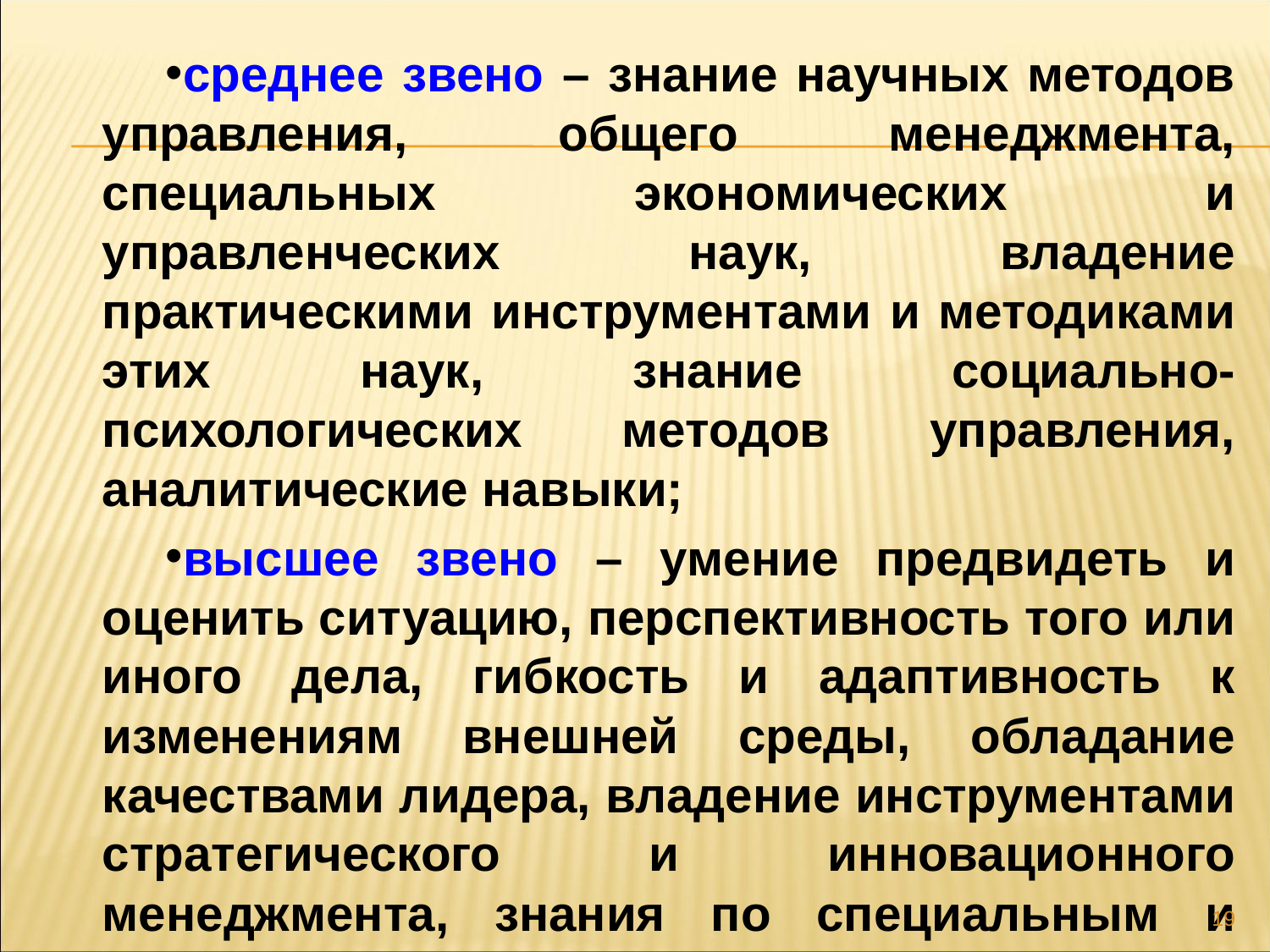

среднее звено – знание научных методов управления, общего менеджмента, специальных экономических и управленческих наук, владение практическими инструментами и методиками этих наук, знание социально-психологических методов управления, аналитические навыки;
высшее звено – умение предвидеть и оценить ситуацию, перспективность того или иного дела, гибкость и адаптивность к изменениям внешней среды, обладание качествами лидера, владение инструментами стратегического и инновационного менеджмента, знания по специальным и конкретным муниципальным наукам, социально-психологические и другие навыки.
19